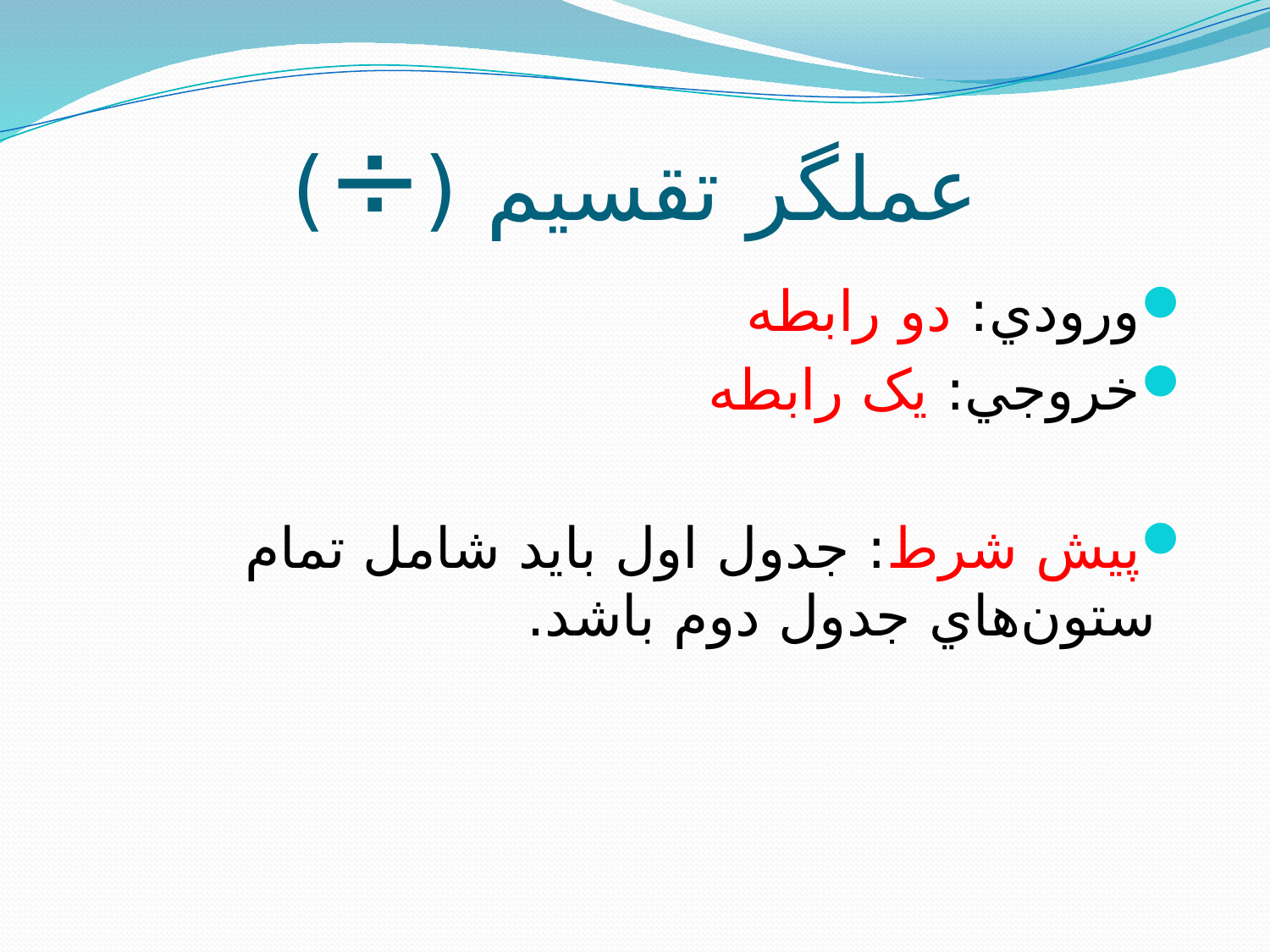

# عملگر تقسيم (÷)
ورودي: دو رابطه
خروجي: يک رابطه

پيش شرط: جدول اول بايد شامل تمام ستون‌هاي جدول دوم باشد.